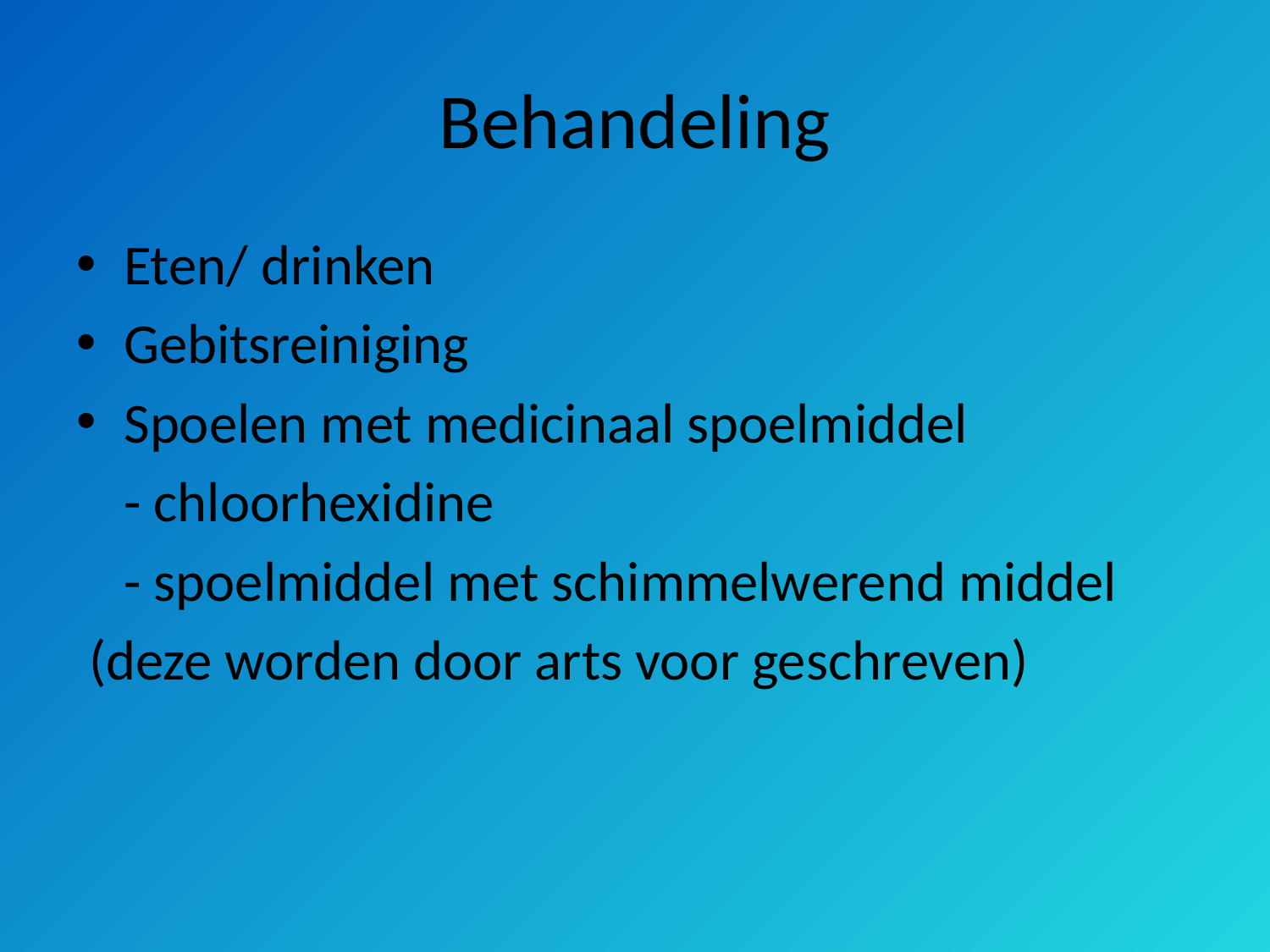

# Behandeling
Eten/ drinken
Gebitsreiniging
Spoelen met medicinaal spoelmiddel
	- chloorhexidine
	- spoelmiddel met schimmelwerend middel
 (deze worden door arts voor geschreven)